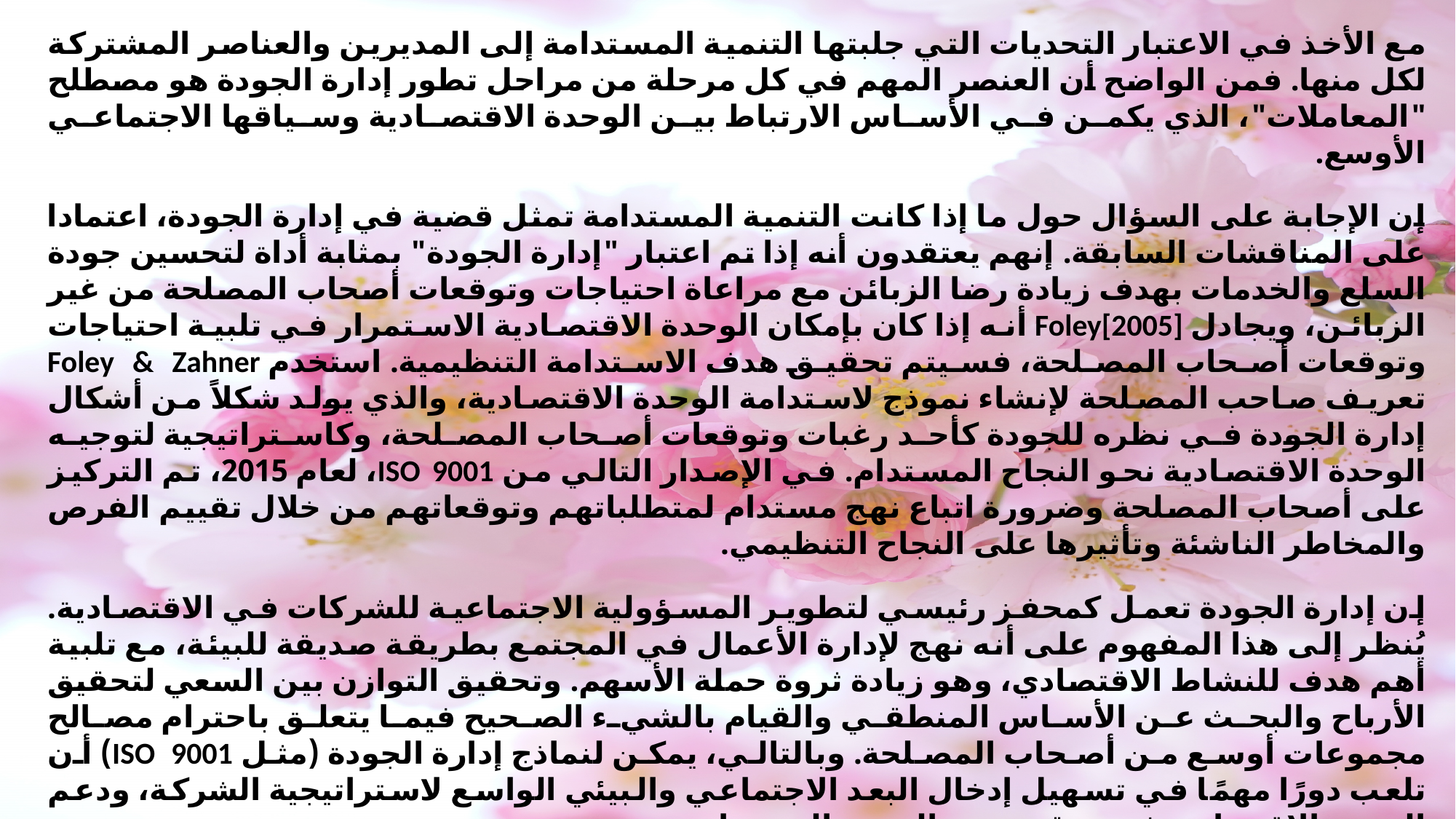

مع الأخذ في الاعتبار التحديات التي جلبتها التنمية المستدامة إلى المديرين والعناصر المشتركة لكل منها. فمن الواضح أن العنصر المهم في كل مرحلة من مراحل تطور إدارة الجودة هو مصطلح "المعاملات"، الذي يكمن في الأساس الارتباط بين الوحدة الاقتصادية وسياقها الاجتماعي الأوسع.
إن الإجابة على السؤال حول ما إذا كانت التنمية المستدامة تمثل قضية في إدارة الجودة، اعتمادا على المناقشات السابقة. إنهم يعتقدون أنه إذا تم اعتبار "إدارة الجودة" بمثابة أداة لتحسين جودة السلع والخدمات بهدف زيادة رضا الزبائن مع مراعاة احتياجات وتوقعات أصحاب المصلحة من غير الزبائن، ويجادل Foley[2005] أنه إذا كان بإمكان الوحدة الاقتصادية الاستمرار في تلبية احتياجات وتوقعات أصحاب المصلحة، فسيتم تحقيق هدف الاستدامة التنظيمية. استخدم Foley & Zahner تعريف صاحب المصلحة لإنشاء نموذج لاستدامة الوحدة الاقتصادية، والذي يولد شكلاً من أشكال إدارة الجودة في نظره للجودة كأحد رغبات وتوقعات أصحاب المصلحة، وكاستراتيجية لتوجيه الوحدة الاقتصادية نحو النجاح المستدام. في الإصدار التالي من ISO 9001، لعام 2015، تم التركيز على أصحاب المصلحة وضرورة اتباع نهج مستدام لمتطلباتهم وتوقعاتهم من خلال تقييم الفرص والمخاطر الناشئة وتأثيرها على النجاح التنظيمي.
إن إدارة الجودة تعمل كمحفز رئيسي لتطوير المسؤولية الاجتماعية للشركات في الاقتصادية. يُنظر إلى هذا المفهوم على أنه نهج لإدارة الأعمال في المجتمع بطريقة صديقة للبيئة، مع تلبية أهم هدف للنشاط الاقتصادي، وهو زيادة ثروة حملة الأسهم. وتحقيق التوازن بين السعي لتحقيق الأرباح والبحث عن الأساس المنطقي والقيام بالشيء الصحيح فيما يتعلق باحترام مصالح مجموعات أوسع من أصحاب المصلحة. وبالتالي، يمكن لنماذج إدارة الجودة (مثل ISO 9001) أن تلعب دورًا مهمًا في تسهيل إدخال البعد الاجتماعي والبيئي الواسع لاستراتيجية الشركة، ودعم الوحدة الاقتصادية في تحقيق نهج التنمية المستدامة.
وبالتالي، هناك ما يبرر تحديد المرحلة التالية من مقاربة الجودة باعتبارها إدارة الجودة المستدامة، والتي يمكن أن تكون إطارًا إداريًا لتحسين جودة وتطوير الشركة نحو التنمية المستدامة.